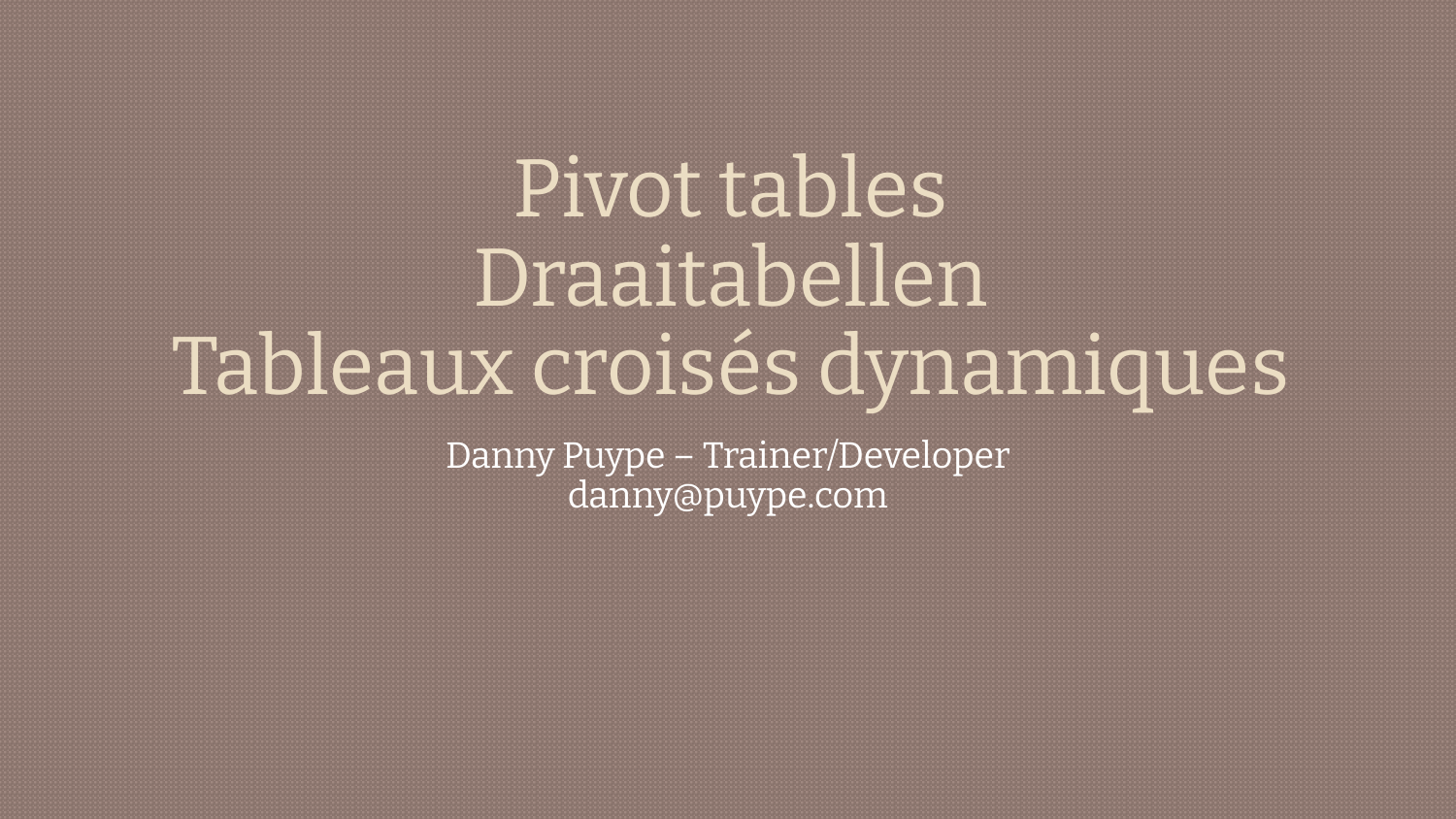

# Pivot tables Draaitabellen Tableaux croisés dynamiques
Danny Puype – Trainer/Developer
danny@puype.com